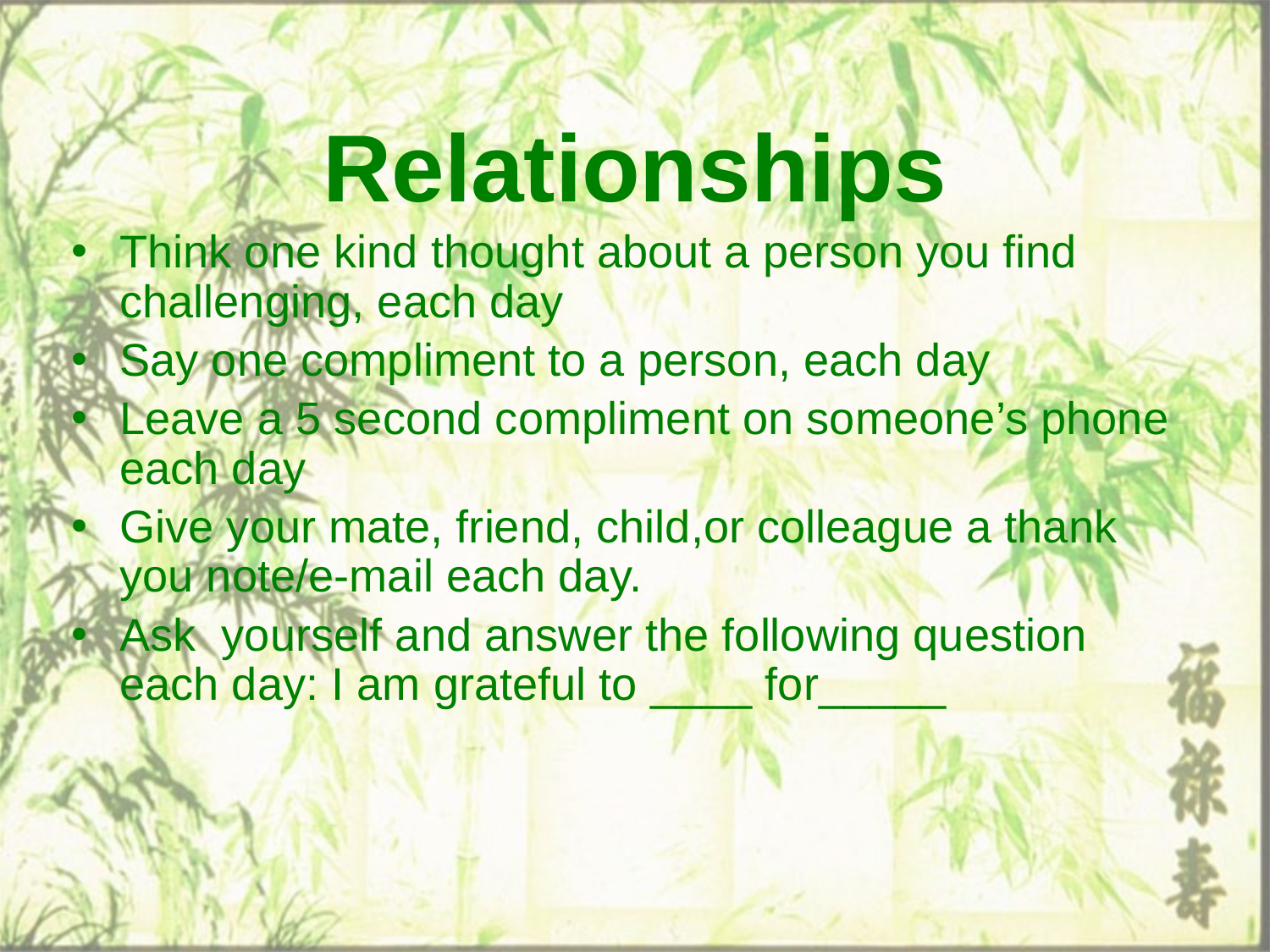

Relationships
Think one kind thought about a person you find challenging, each day
Say one compliment to a person, each day
Leave a 5 second compliment on someone’s phone each day
Give your mate, friend, child,or colleague a thank you note/e-mail each day.
Ask  yourself and answer the following question each day: I am grateful to ____ for_____